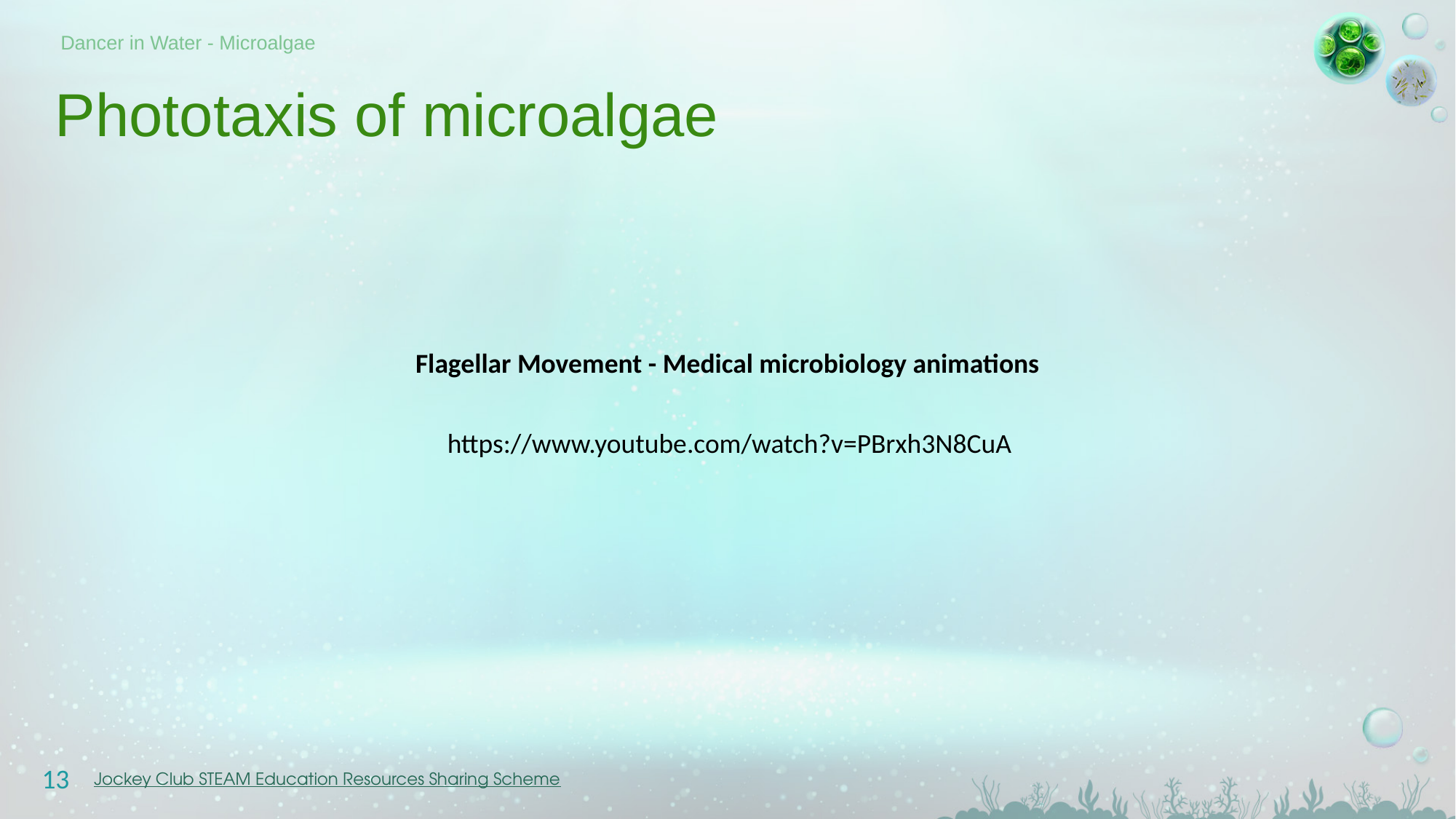

# Phototaxis of microalgae
Flagellar Movement - Medical microbiology animations

https://www.youtube.com/watch?v=PBrxh3N8CuA
13